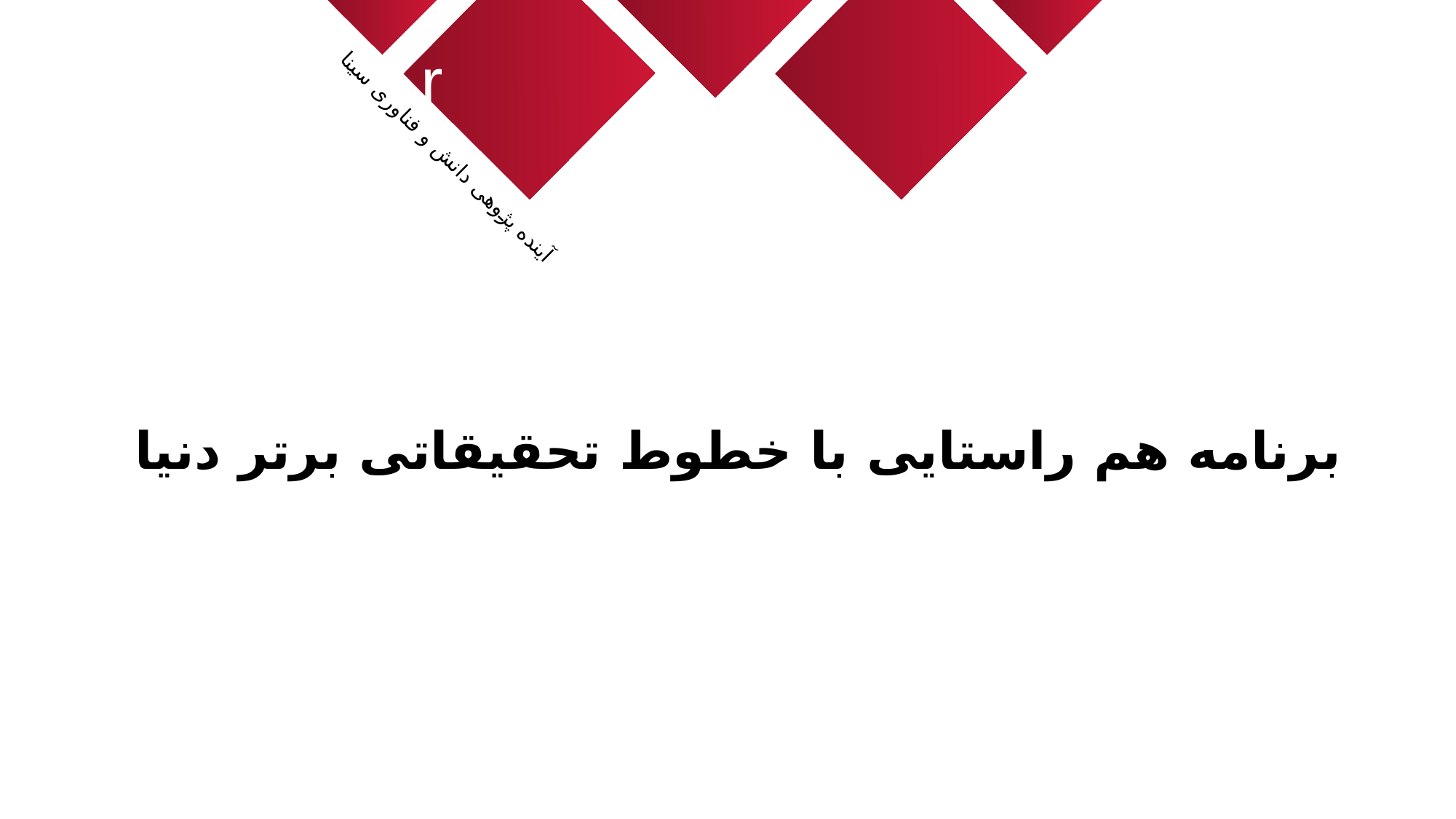

r
آینده پژوهی دانش و فناوری سینا
# برنامه هم راستایی با خطوط تحقیقاتی برتر دنیا